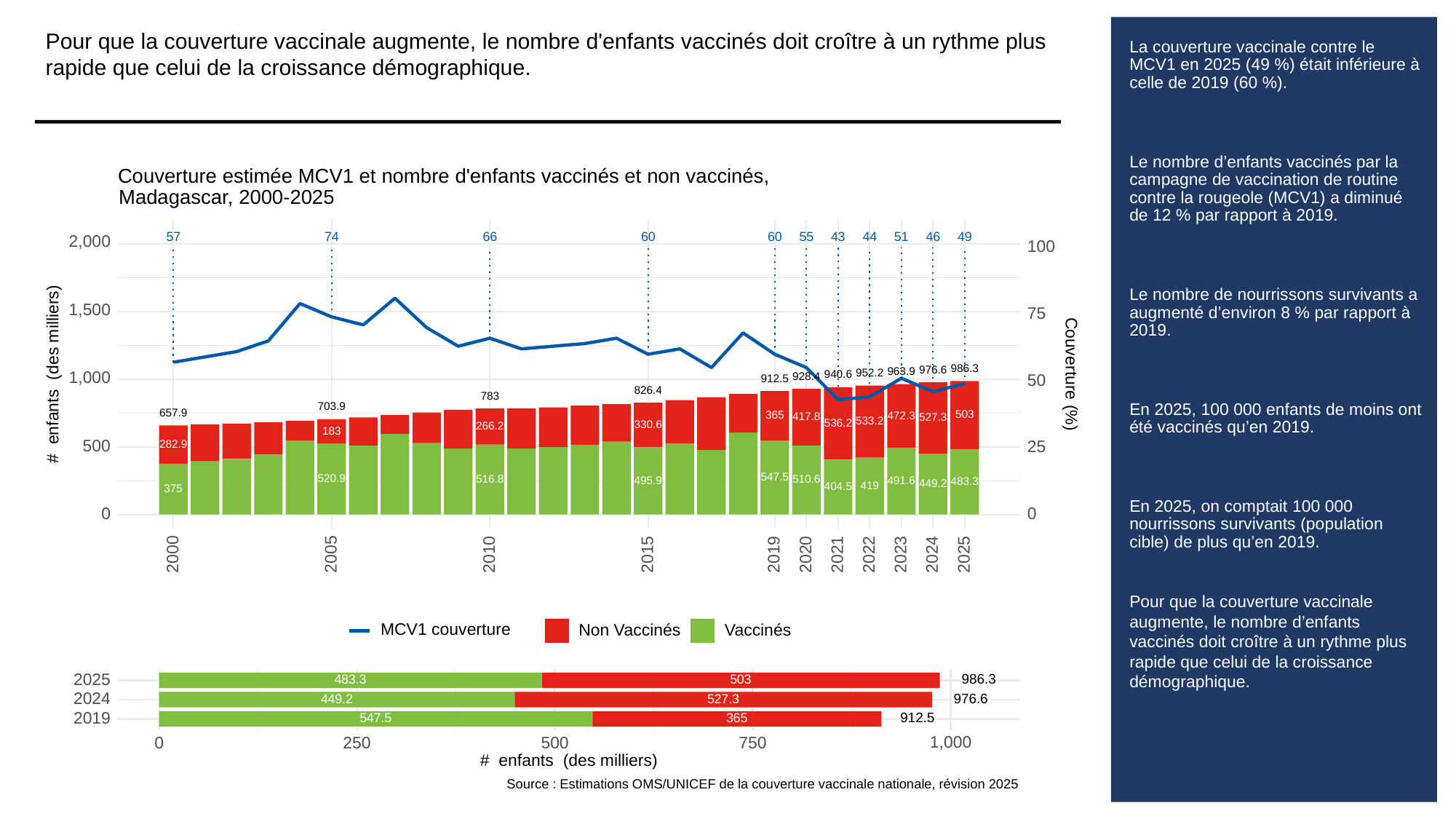

Pour que la couverture vaccinale augmente, le nombre d'enfants vaccinés doit croître à un rythme plus rapide que celui de la croissance démographique.
# La couverture vaccinale contre le MCV1 en 2025 (49 %) était inférieure à celle de 2019 (60 %).

Le nombre d’enfants vaccinés par la campagne de vaccination de routine contre la rougeole (MCV1) a diminué de 12 % par rapport à 2019.

Le nombre de nourrissons survivants a augmenté d’environ 8 % par rapport à 2019.

En 2025, 100 000 enfants de moins ont été vaccinés qu’en 2019.

En 2025, on comptait 100 000 nourrissons survivants (population cible) de plus qu’en 2019.

Pour que la couverture vaccinale augmente, le nombre d’enfants vaccinés doit croître à un rythme plus rapide que celui de la croissance démographique.

Couverture estimée MCV1 et nombre d'enfants vaccinés et non vaccinés,
Madagascar, 2000-2025

43
66
60
60
51
46
49
57
55
74
44
2,000
100

1,500
75

986.3
976.6
#  enfants  (des milliers)
Couverture (%)
963.9
952.2
1,000
940.6
928.4
912.5
50

826.4

783

703.9

657.9

503
365
472.3

417.8

527.3

533.2

536.2
330.6

266.2

183

282.9

500
25

547.5
520.9
516.8
510.6
495.9
491.6
483.3
449.2

419
404.5
375
0
0

2023
2000
2005
2010
2015
2019
2020
2021
2022
2024
2025

MCV1 couverture
Non Vaccinés
Vaccinés

2025
986.3
483.3
503

2024
976.6
527.3
449.2

2019
912.5
365
547.5

1,000
0
250
500
750
#  enfants  (des milliers)
Source : Estimations OMS/UNICEF de la couverture vaccinale nationale, révision 2025